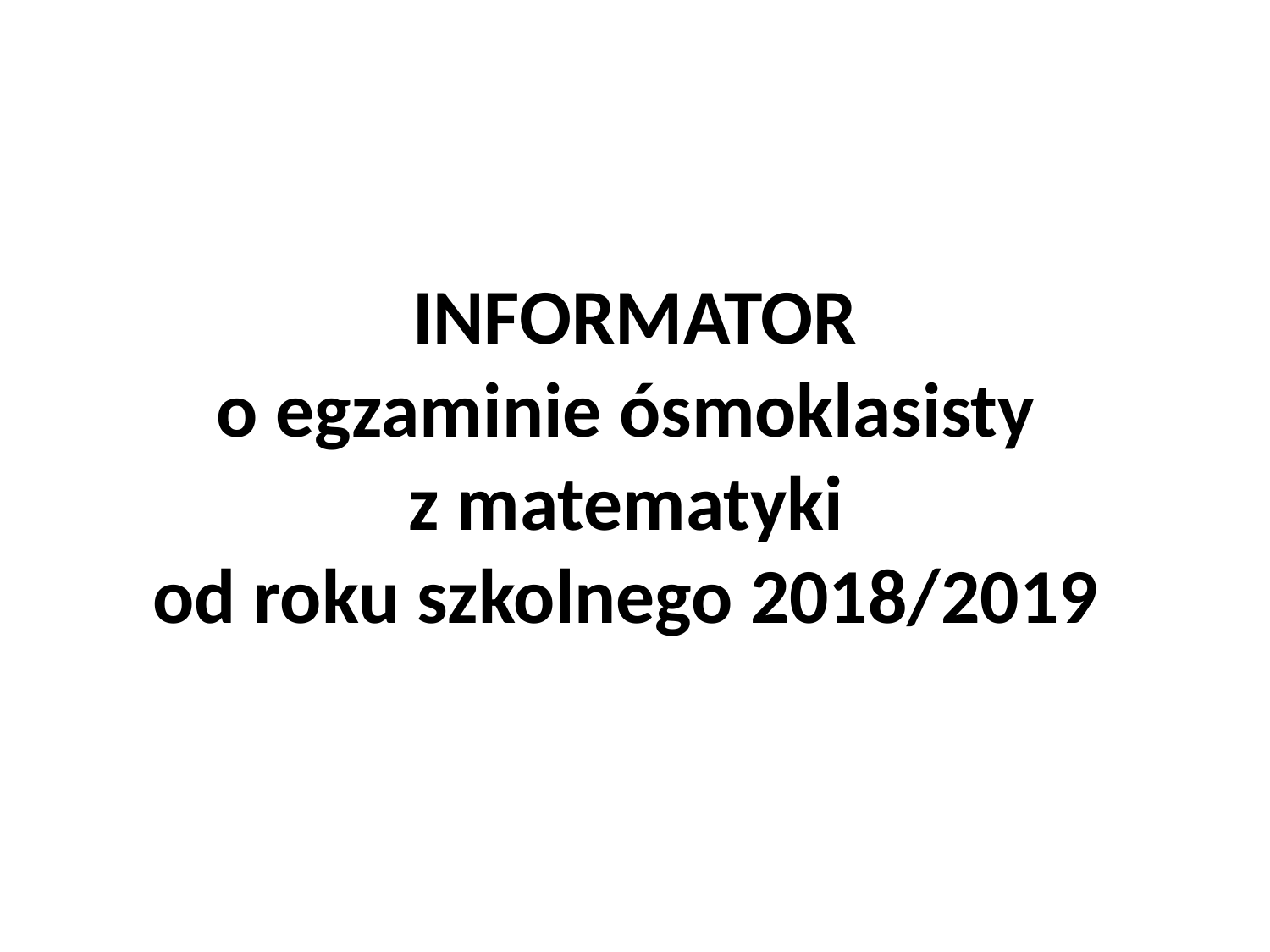

# INFORMATOR o egzaminie ósmoklasisty z matematyki od roku szkolnego 2018/2019